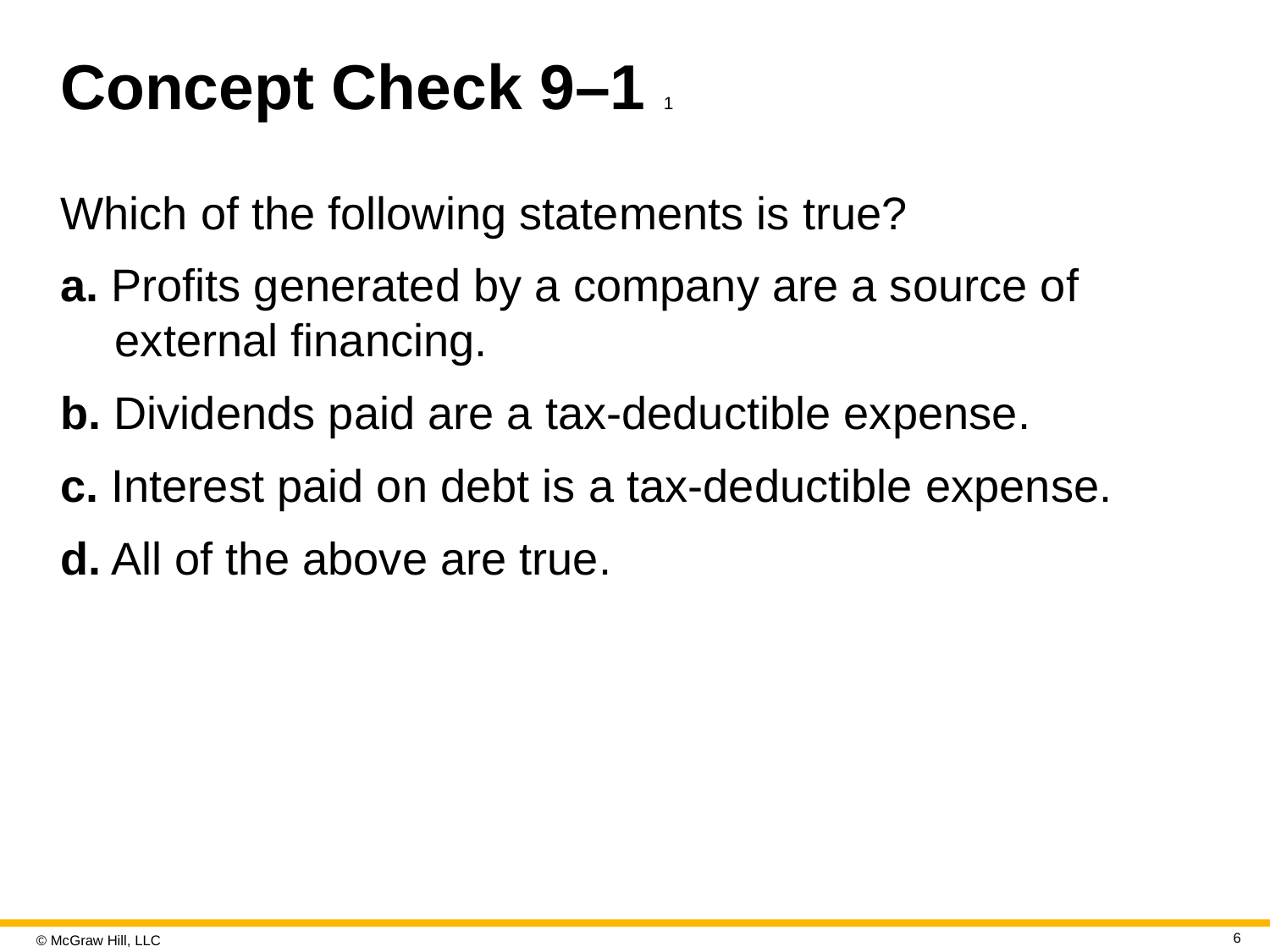

# Concept Check 9–1 1
Which of the following statements is true?
a. Profits generated by a company are a source of external financing.
b. Dividends paid are a tax-deductible expense.
c. Interest paid on debt is a tax-deductible expense.
d. All of the above are true.
6